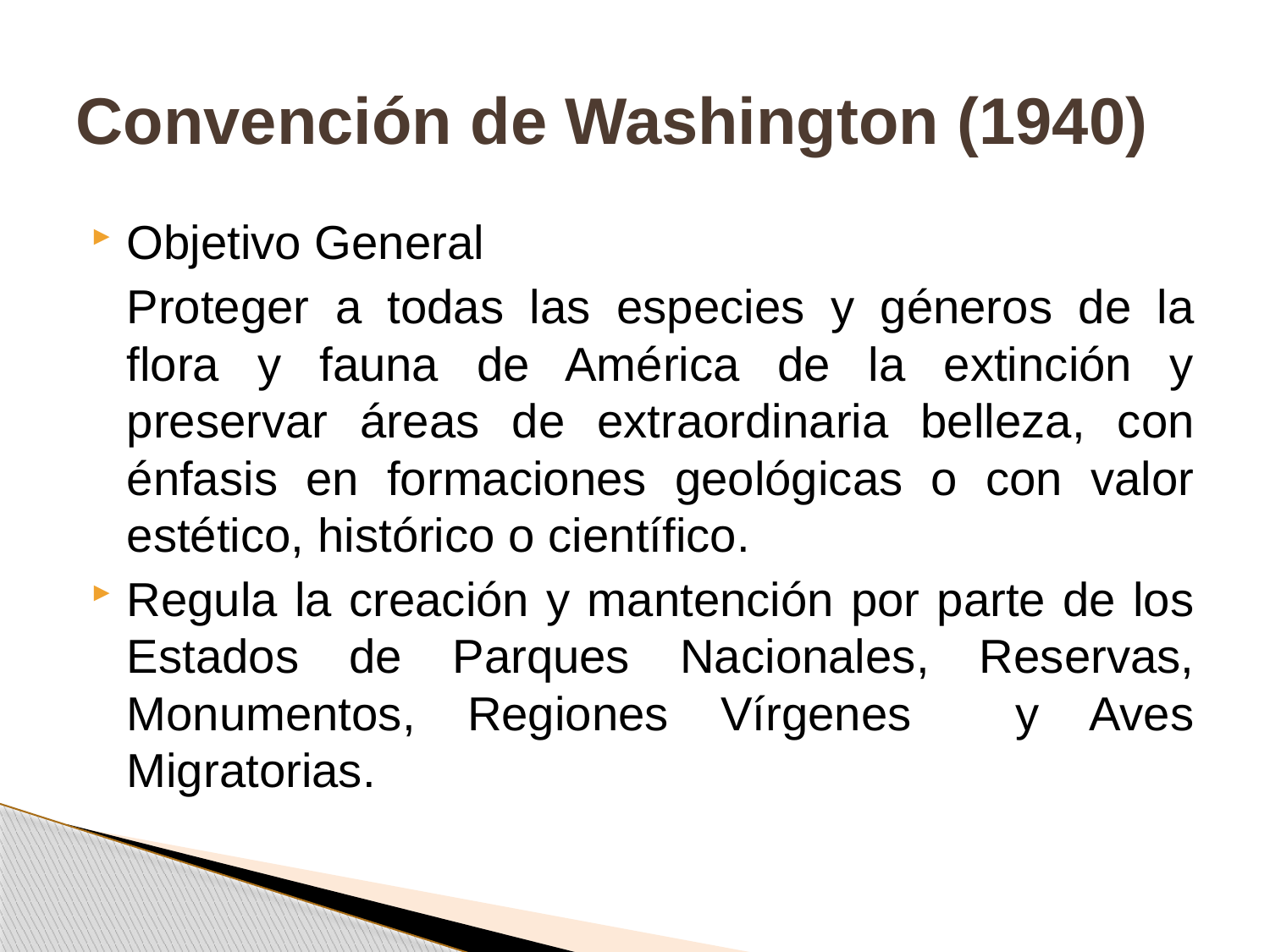

# Convención de Washington (1940)
Objetivo General
	Proteger a todas las especies y géneros de la flora y fauna de América de la extinción y preservar áreas de extraordinaria belleza, con énfasis en formaciones geológicas o con valor estético, histórico o científico.
Regula la creación y mantención por parte de los Estados de Parques Nacionales, Reservas, Monumentos, Regiones Vírgenes  y Aves Migratorias.